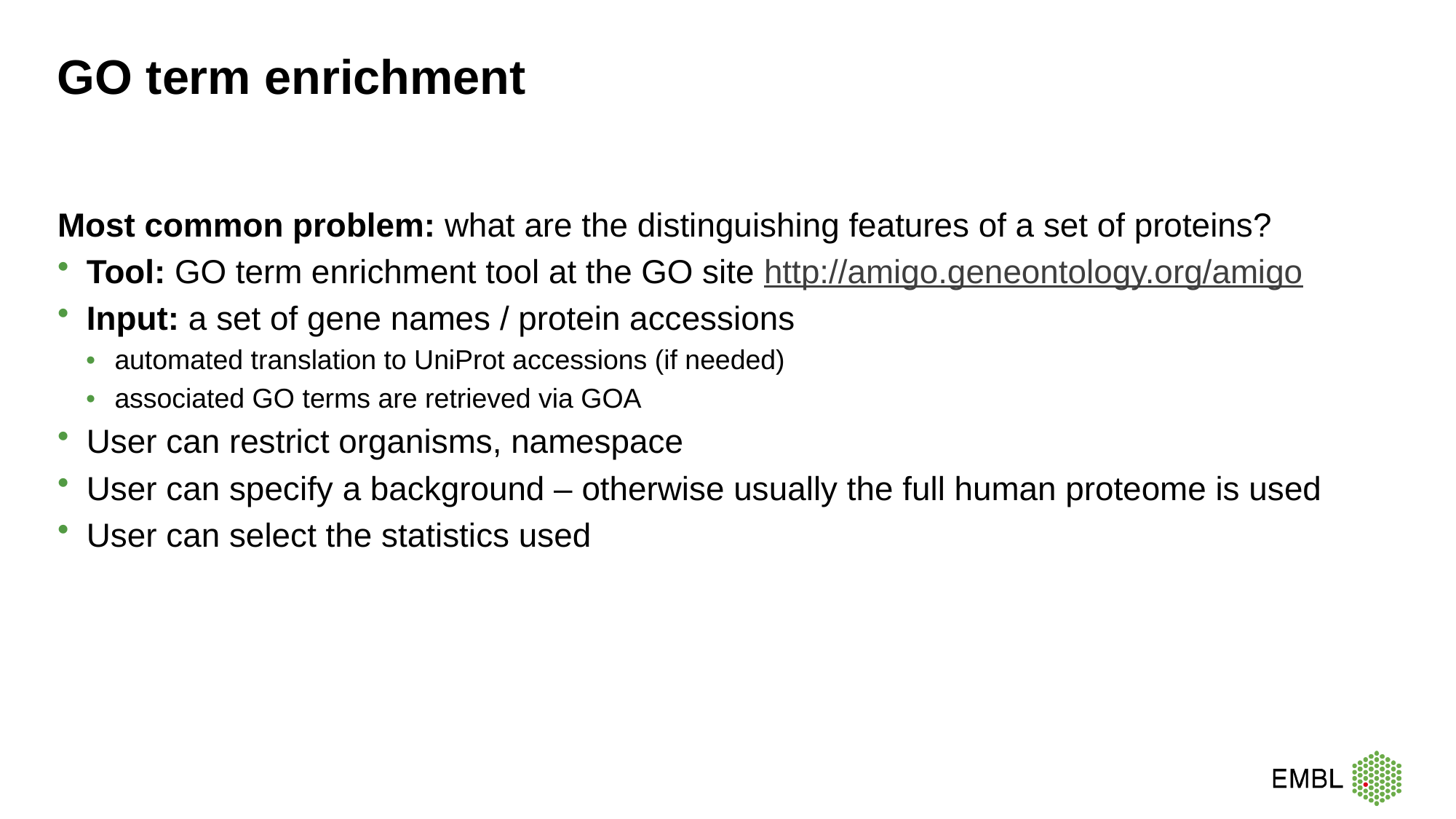

# GO term enrichment
Most common problem: what are the distinguishing features of a set of proteins?
Tool: GO term enrichment tool at the GO site http://amigo.geneontology.org/amigo
Input: a set of gene names / protein accessions
automated translation to UniProt accessions (if needed)
associated GO terms are retrieved via GOA
User can restrict organisms, namespace
User can specify a background – otherwise usually the full human proteome is used
User can select the statistics used